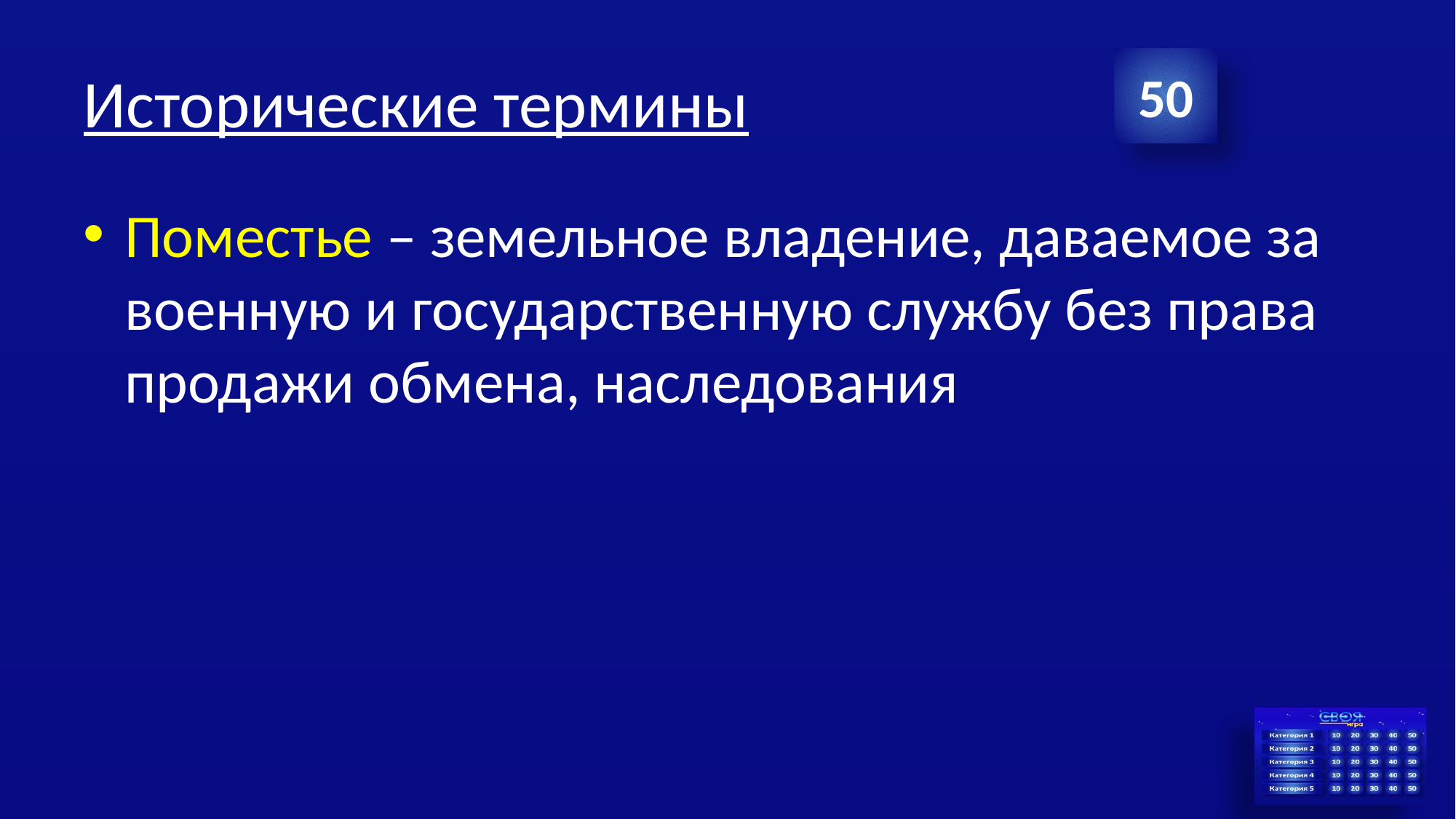

# Исторические термины
50
Поместье – земельное владение, даваемое за военную и государственную службу без права продажи обмена, наследования